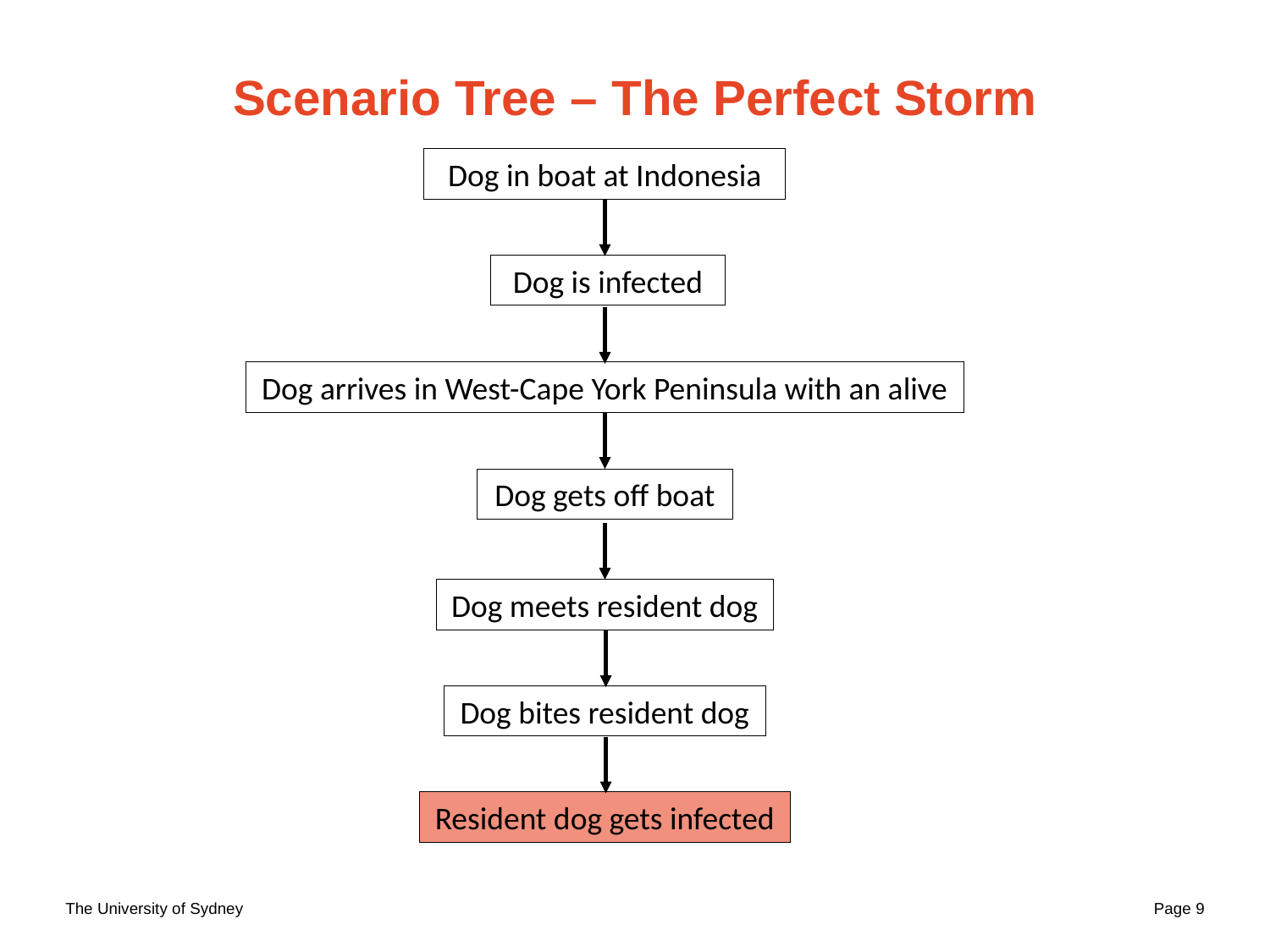

# Scenario Tree – The Perfect Storm
Dog in boat at Indonesia
Dog is infected
Dog arrives in West-Cape York Peninsula with an alive

Dog gets off boat
Dog meets resident dog
Dog bites resident dog
Resident dog gets infected